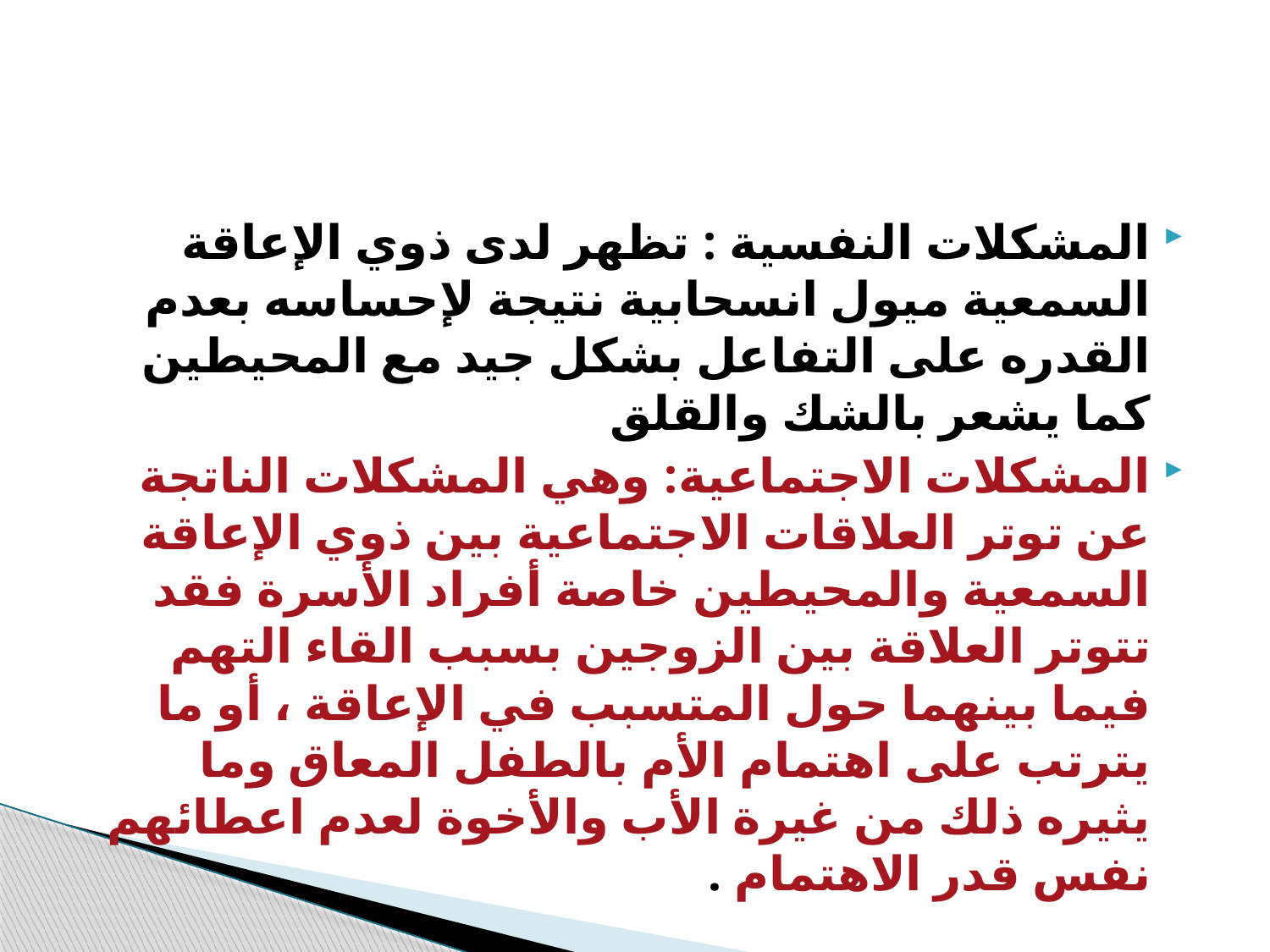

#
المشكلات النفسية : تظهر لدى ذوي الإعاقة السمعية ميول انسحابية نتيجة لإحساسه بعدم القدره على التفاعل بشكل جيد مع المحيطين كما يشعر بالشك والقلق
المشكلات الاجتماعية: وهي المشكلات الناتجة عن توتر العلاقات الاجتماعية بين ذوي الإعاقة السمعية والمحيطين خاصة أفراد الأسرة فقد تتوتر العلاقة بين الزوجين بسبب القاء التهم فيما بينهما حول المتسبب في الإعاقة ، أو ما يترتب على اهتمام الأم بالطفل المعاق وما يثيره ذلك من غيرة الأب والأخوة لعدم اعطائهم نفس قدر الاهتمام .